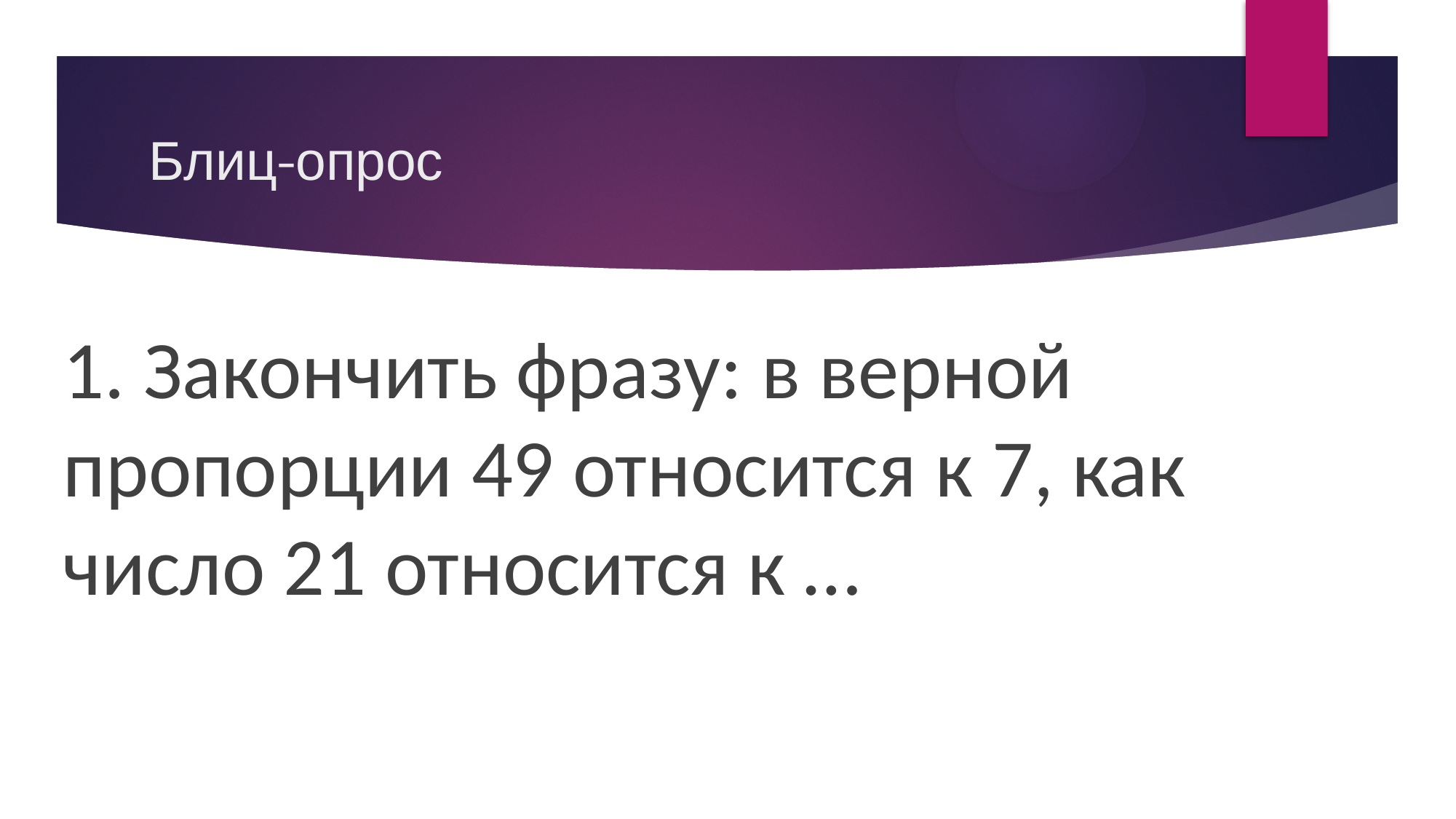

# Блиц-опрос
1. Закончить фразу: в верной пропорции 49 относится к 7, как число 21 относится к …